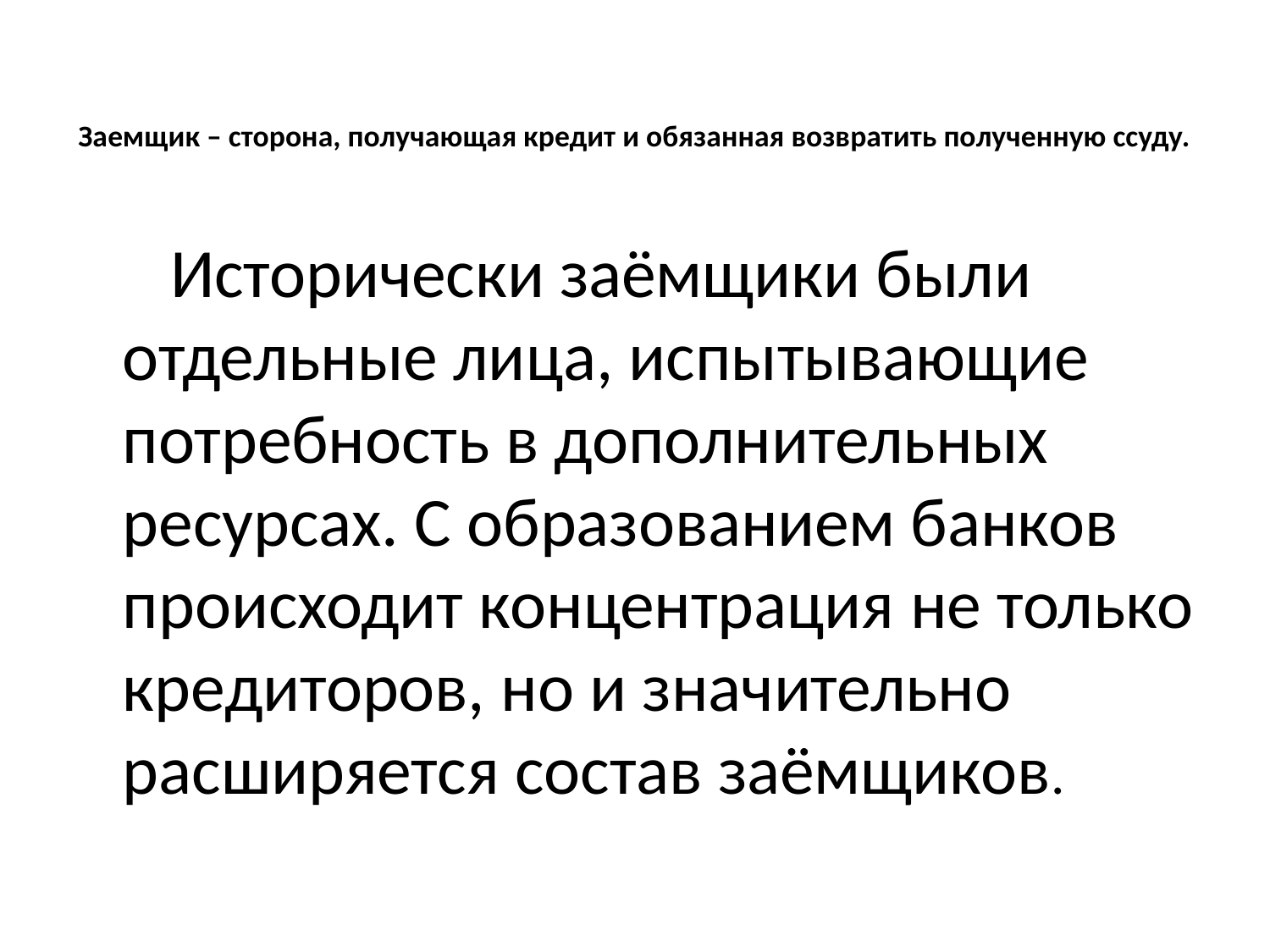

# Заемщик – сторона, получающая кредит и обязанная возвратить полученную ссуду.
      Исторически заёмщики были отдельные лица, испытывающие потребность в дополнительных ресурсах. С образованием банков происходит концентрация не только кредиторов, но и значительно расширяется состав заёмщиков.